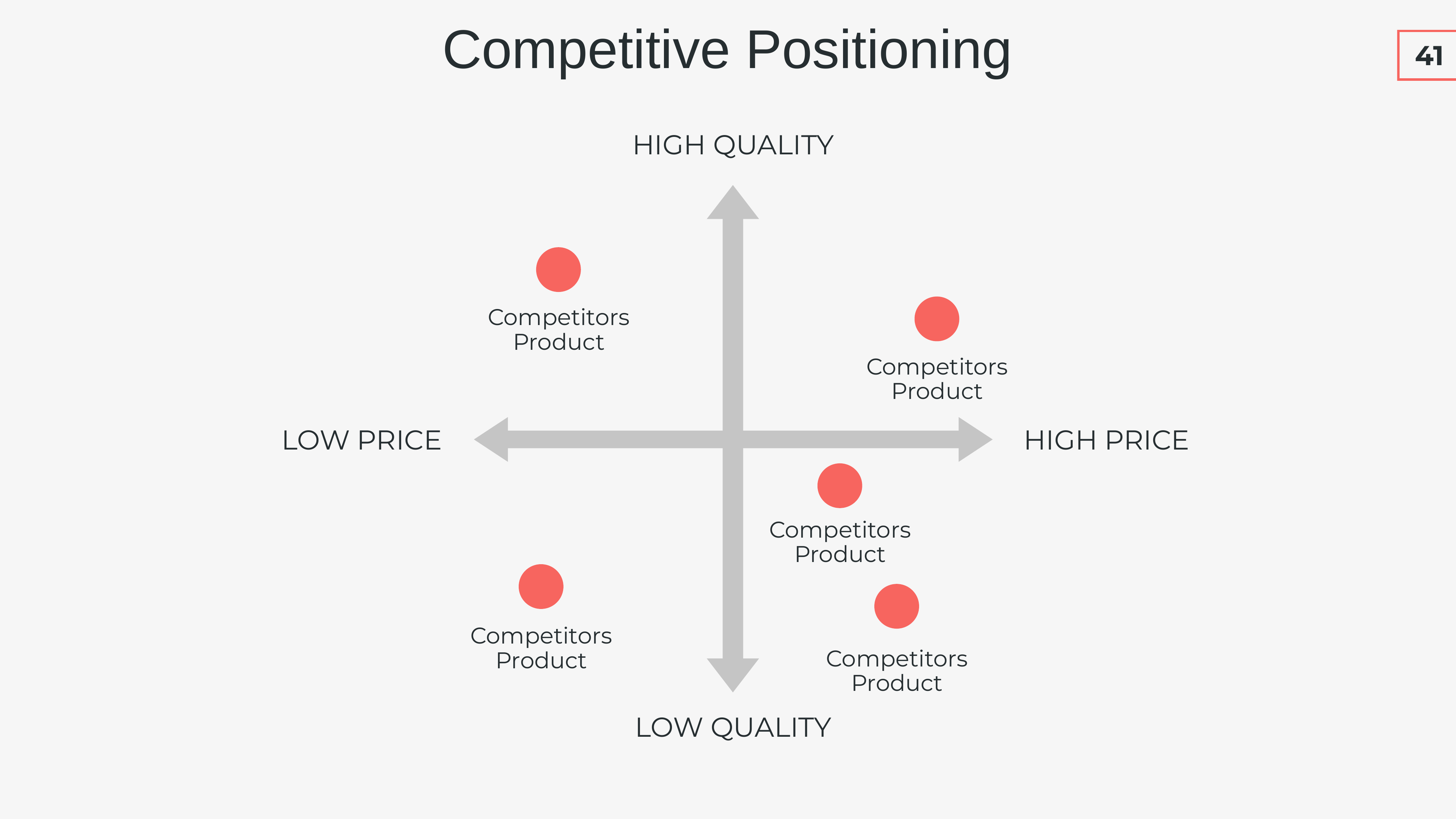

Competitive Positioning
41
High Quality

Competitors
Product
Competitors
Product

Low Price
High Price

Competitors
Product

Competitors
Product
Competitors
Product
Low Quality